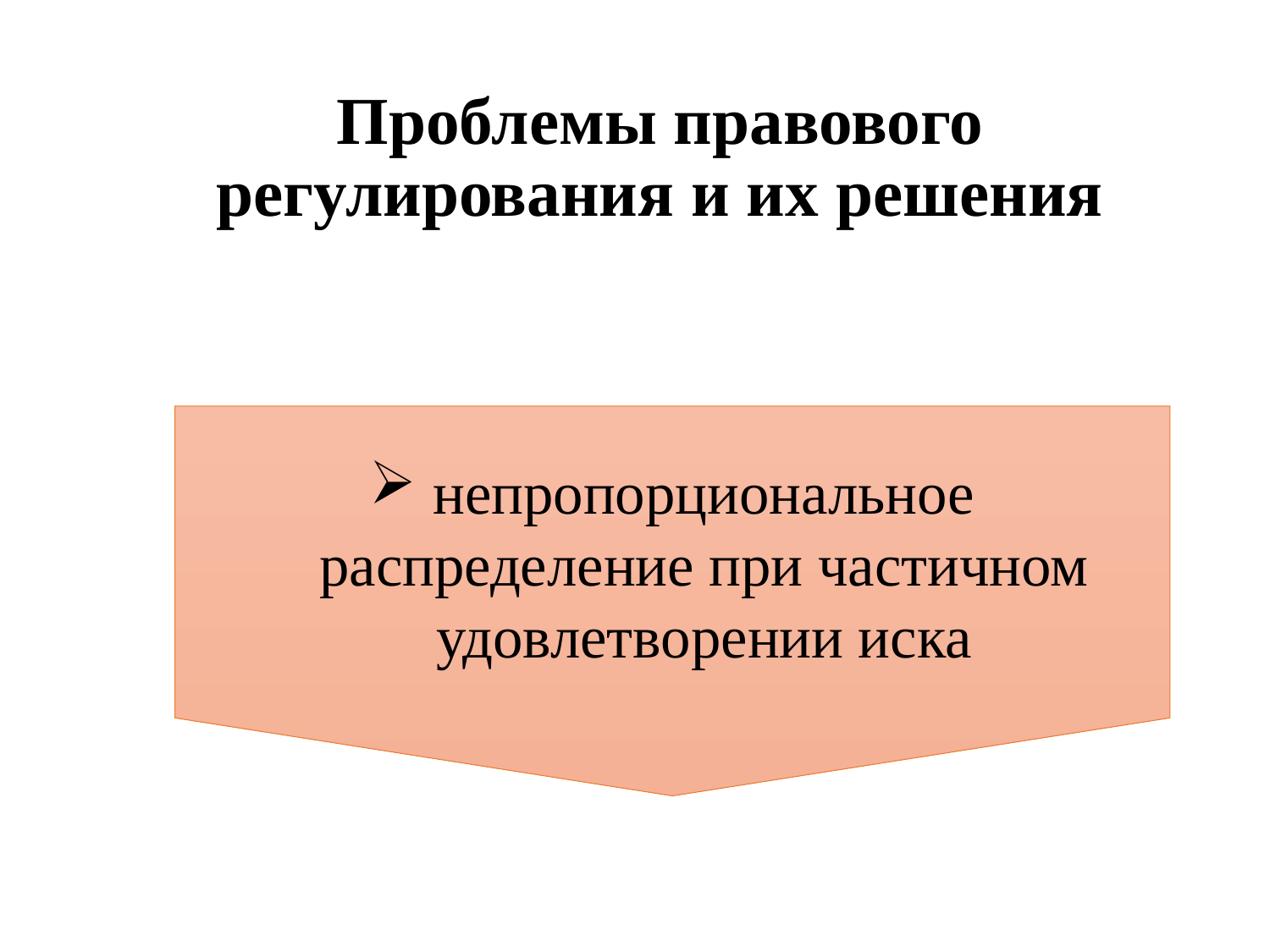

# Проблемы правового регулирования и их решения
непропорциональное распределение при частичном удовлетворении иска